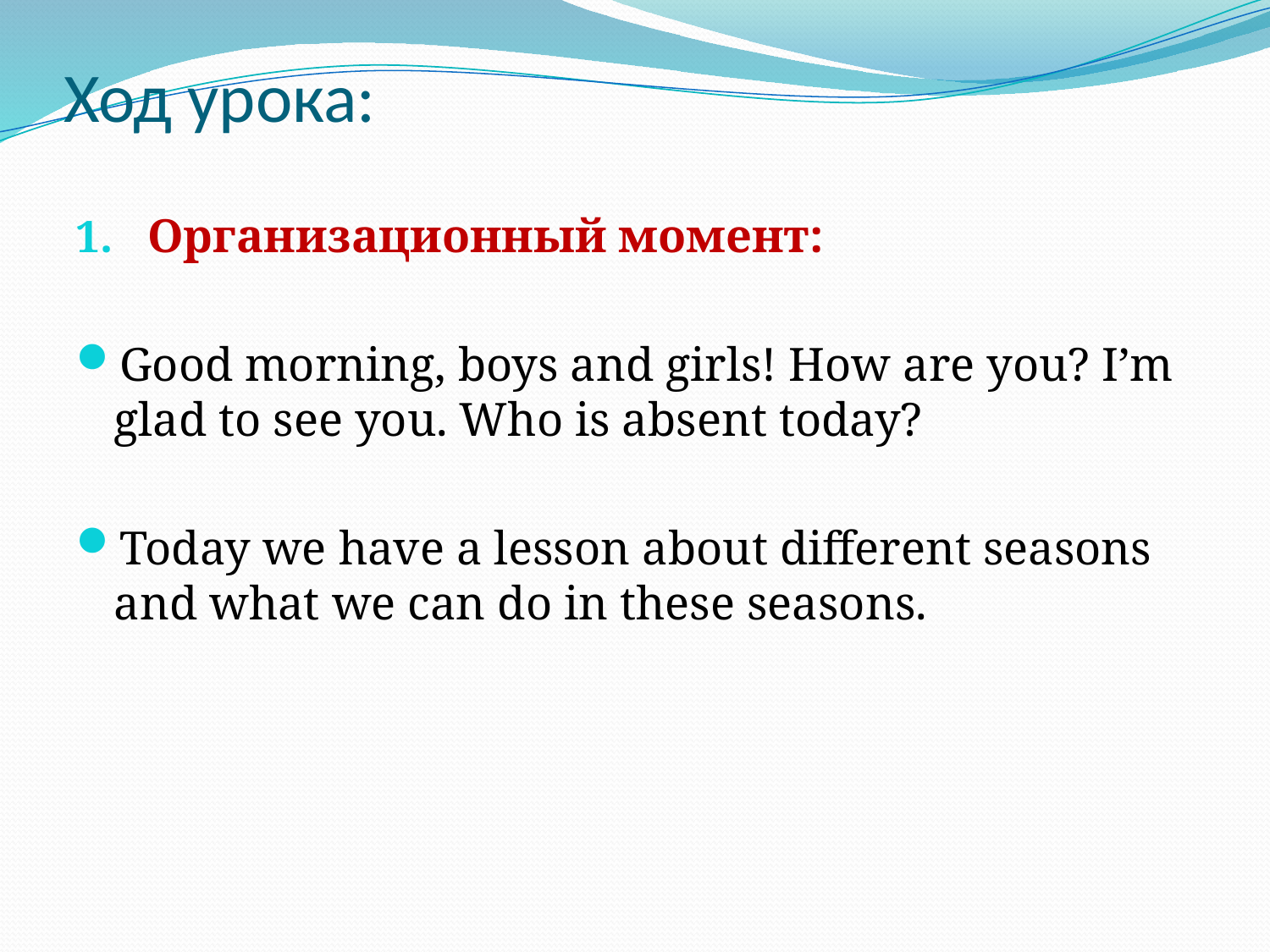

# Ход урока:

Организационный момент:

Good morning, boys and girls! How are you? I’m glad to see you. Who is absent today?

Today we have a lesson about different seasons and what we can do in these seasons.